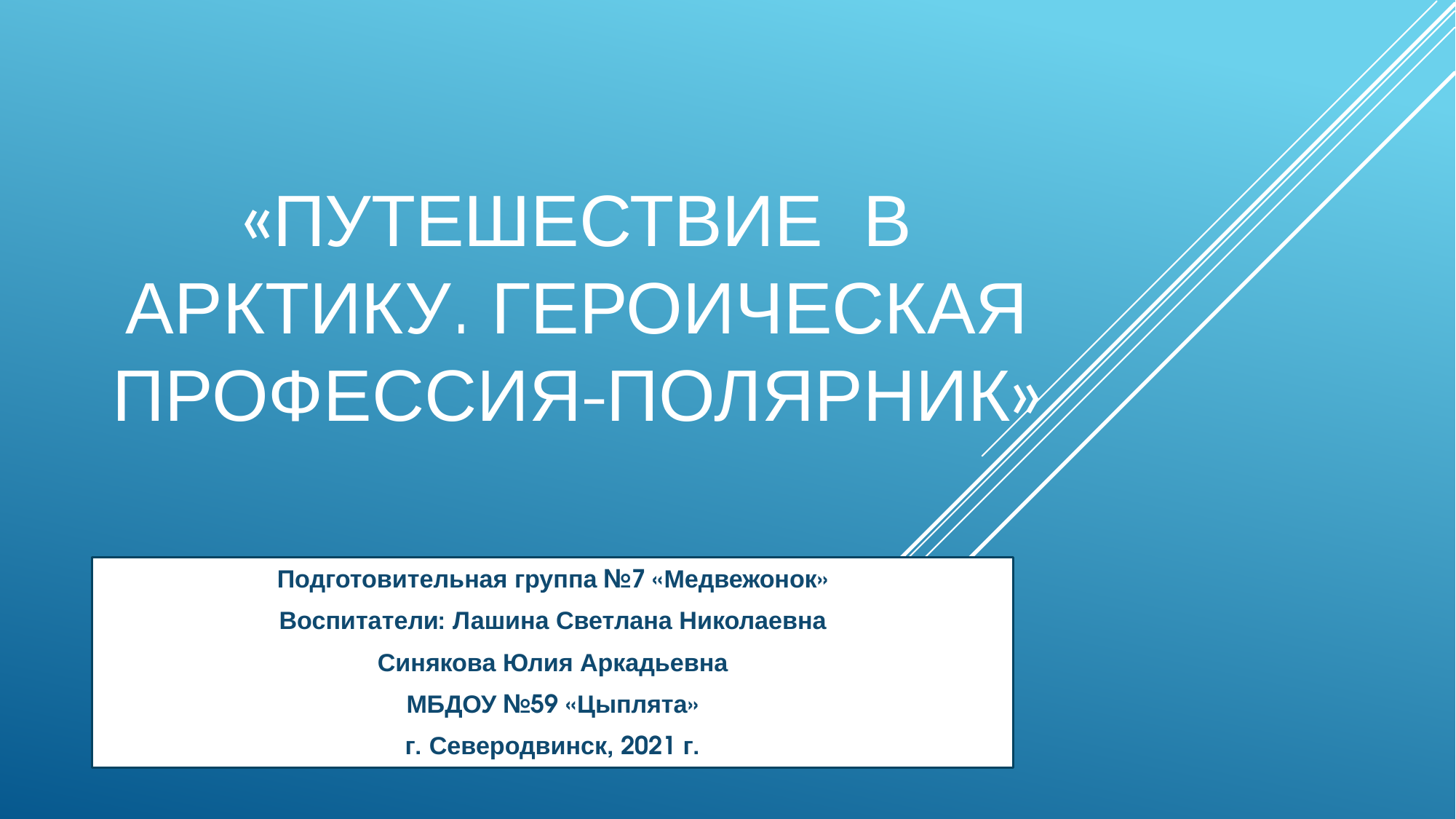

# «Путешествие  В АРКТИКУ. Героическая профессия-полярник»
Подготовительная группа №7 «Медвежонок»
Воспитатели: Лашина Светлана Николаевна
Синякова Юлия Аркадьевна
МБДОУ №59 «Цыплята»
г. Северодвинск, 2021 г.